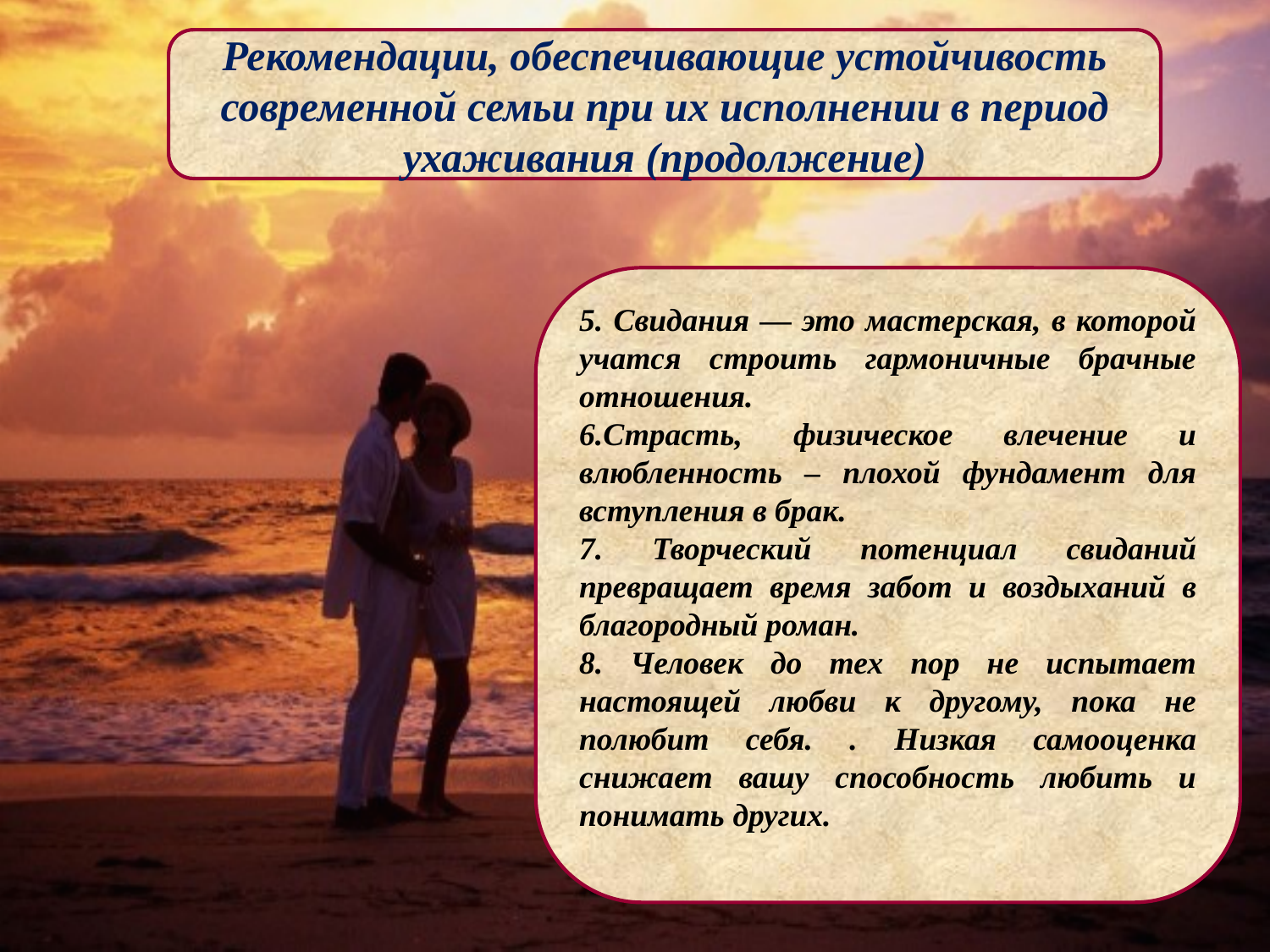

Рекомендации, обеспечивающие устойчивость современной семьи при их исполнении в период ухаживания (продолжение)
5. Свидания — это мастерская, в которой учатся строить гармоничные брачные отношения.
6.Страсть, физическое влечение и влюбленность – плохой фундамент для вступления в брак.
7. Творческий потенциал свиданий превращает время забот и воздыханий в благородный роман.
8. Человек до тех пор не испытает настоящей любви к другому, пока не полюбит себя. . Низкая самооценка снижает вашу способность любить и понимать других.